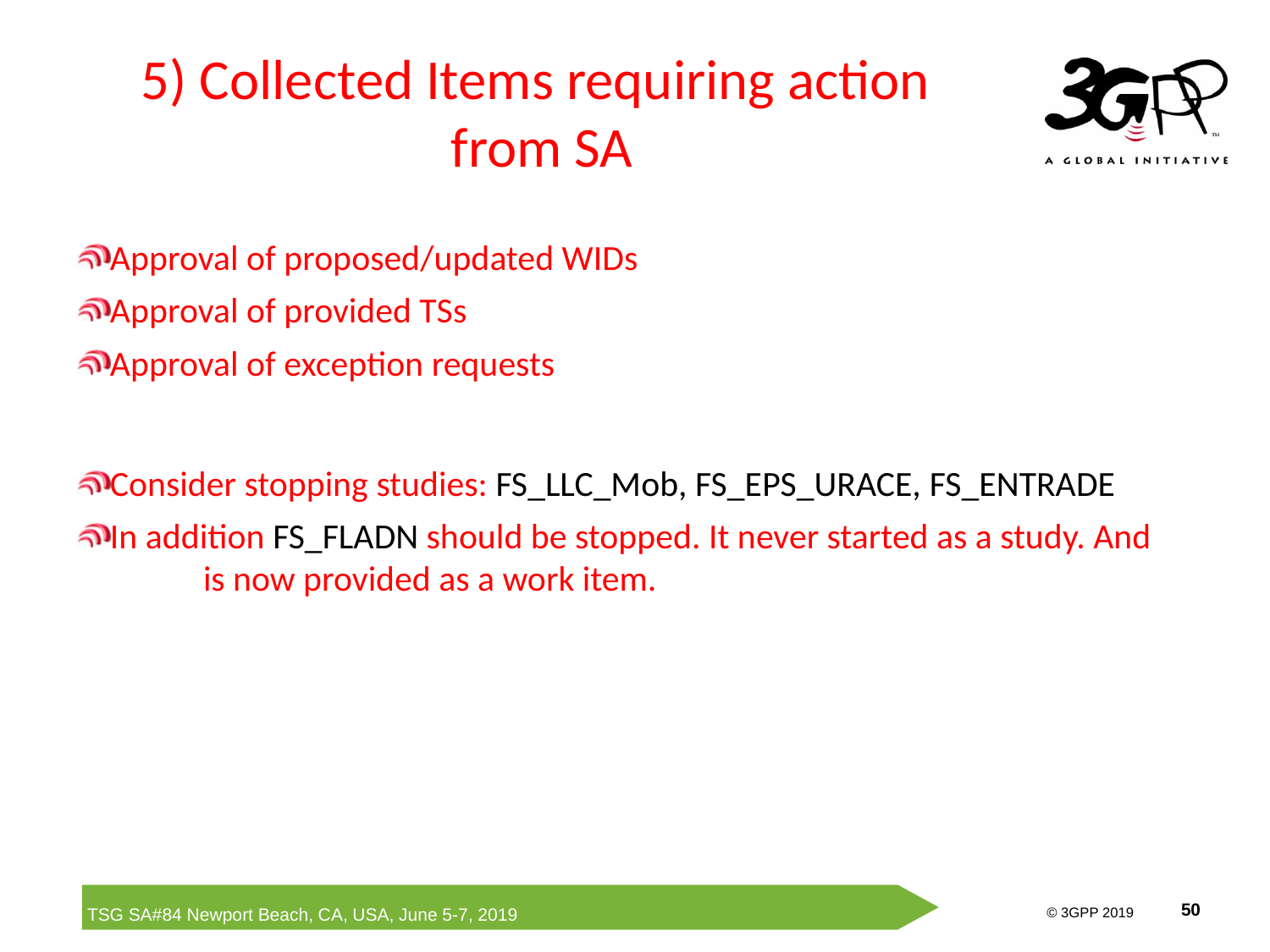

# 5) Collected Items requiring action from SA
Approval of proposed/updated WIDs
Approval of provided TSs
Approval of exception requests

Consider stopping studies: FS_LLC_Mob, FS_EPS_URACE, FS_ENTRADE
In addition FS_FLADN should be stopped. It never started as a study. And 	is now provided as a work item.